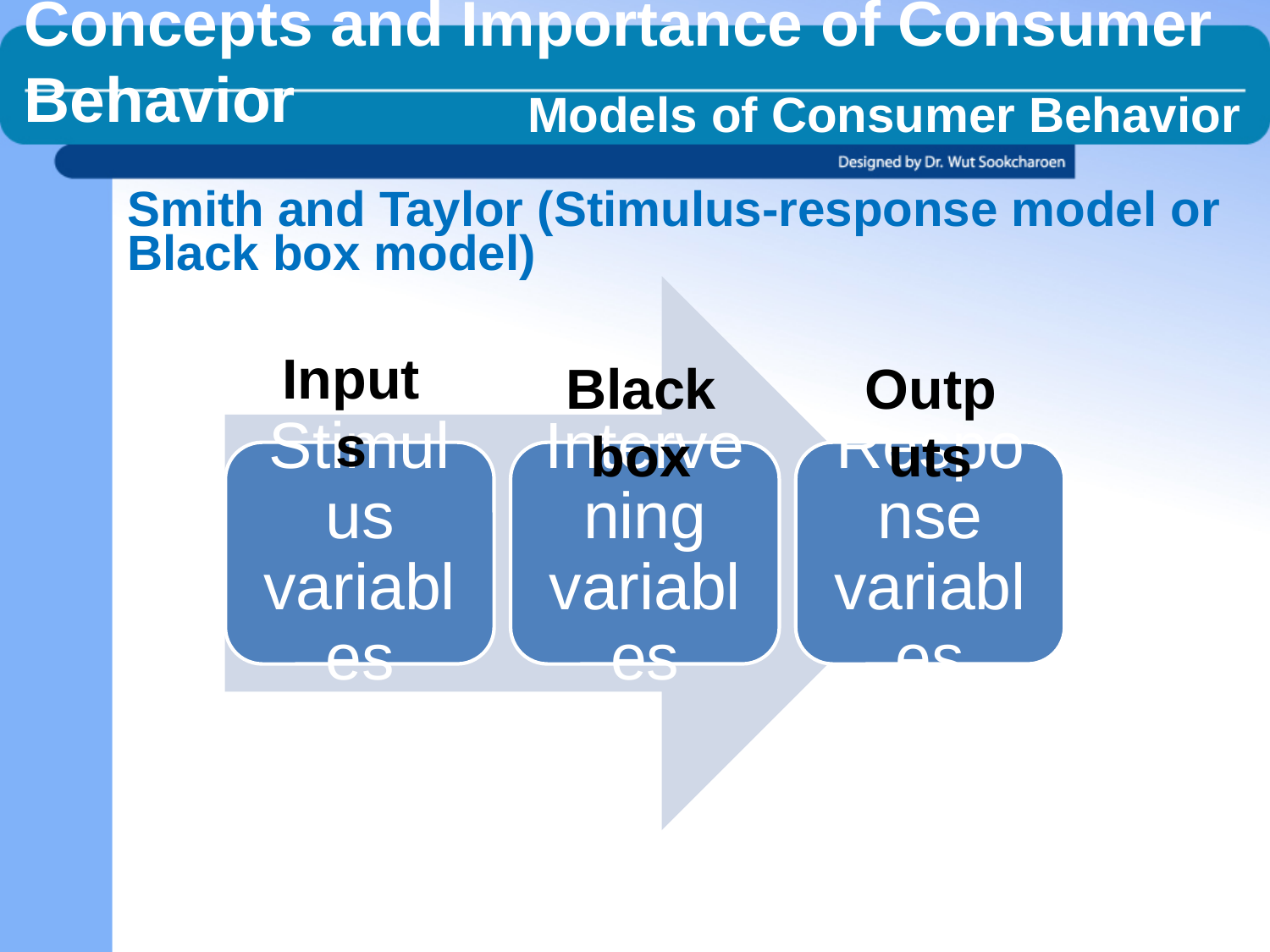

Concepts and Importance of Consumer Behavior
Models of Consumer Behavior
Smith and Taylor (Stimulus-response model or Black box model)
Stimulus variables
Intervening variables
Response variables
Inputs
Black box
Outputs